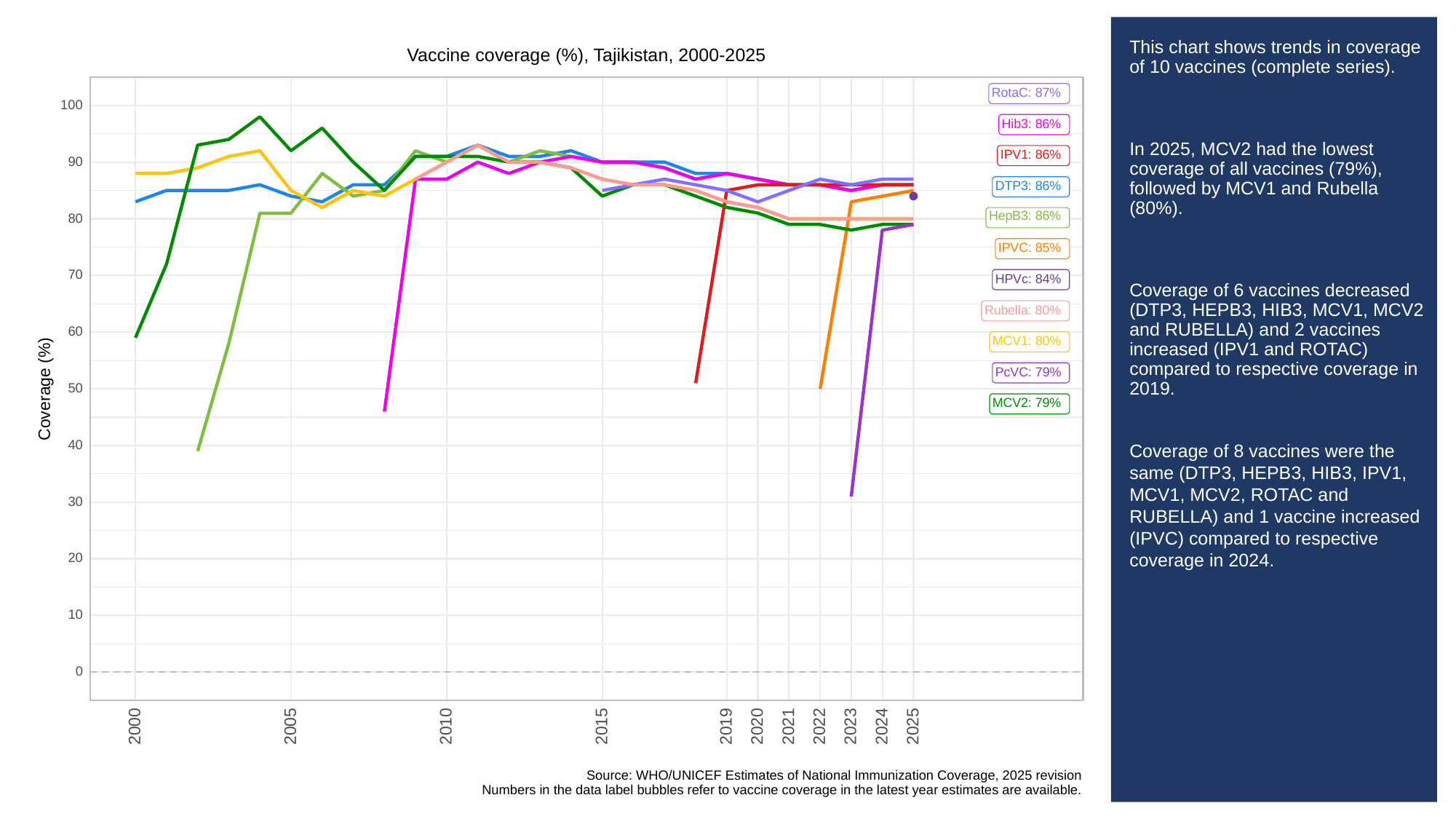

# This chart shows trends in coverage of 10 vaccines (complete series).

In 2025, MCV2 had the lowest coverage of all vaccines (79%), followed by MCV1 and Rubella (80%).

Coverage of 6 vaccines decreased (DTP3, HEPB3, HIB3, MCV1, MCV2 and RUBELLA) and 2 vaccines increased (IPV1 and ROTAC) compared to respective coverage in 2019.

Coverage of 8 vaccines were the same (DTP3, HEPB3, HIB3, IPV1, MCV1, MCV2, ROTAC and RUBELLA) and 1 vaccine increased (IPVC) compared to respective coverage in 2024.

Vaccine coverage (%), Tajikistan, 2000-2025

RotaC: 87%

100

Hib3: 86%

IPV1: 86%

90

DTP3: 86%

HepB3: 86%
80

IPVC: 85%

70
HPVc: 84%

Rubella: 80%
60

MCV1: 80%

PcVC: 79%
Coverage (%)
50

MCV2: 79%

40

30

20

10

0

2023
2000
2005
2010
2015
2019
2020
2021
2022
2024
2025
Source: WHO/UNICEF Estimates of National Immunization Coverage, 2025 revision
Numbers in the data label bubbles refer to vaccine coverage in the latest year estimates are available.